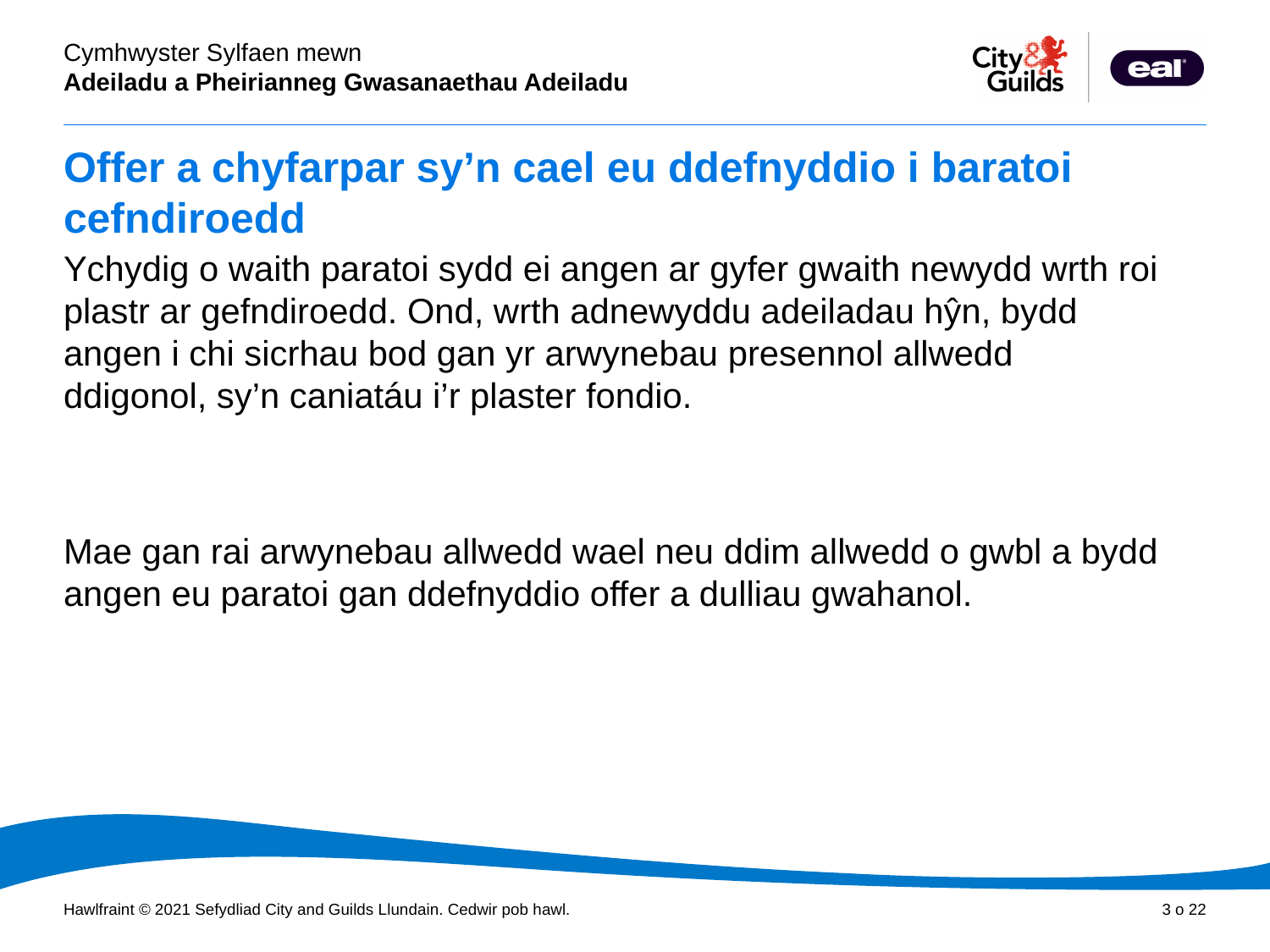

# Offer a chyfarpar sy’n cael eu ddefnyddio i baratoi cefndiroedd
Ychydig o waith paratoi sydd ei angen ar gyfer gwaith newydd wrth roi plastr ar gefndiroedd. Ond, wrth adnewyddu adeiladau hŷn, bydd angen i chi sicrhau bod gan yr arwynebau presennol allwedd ddigonol, sy’n caniatáu i’r plaster fondio.

Mae gan rai arwynebau allwedd wael neu ddim allwedd o gwbl a bydd angen eu paratoi gan ddefnyddio offer a dulliau gwahanol.